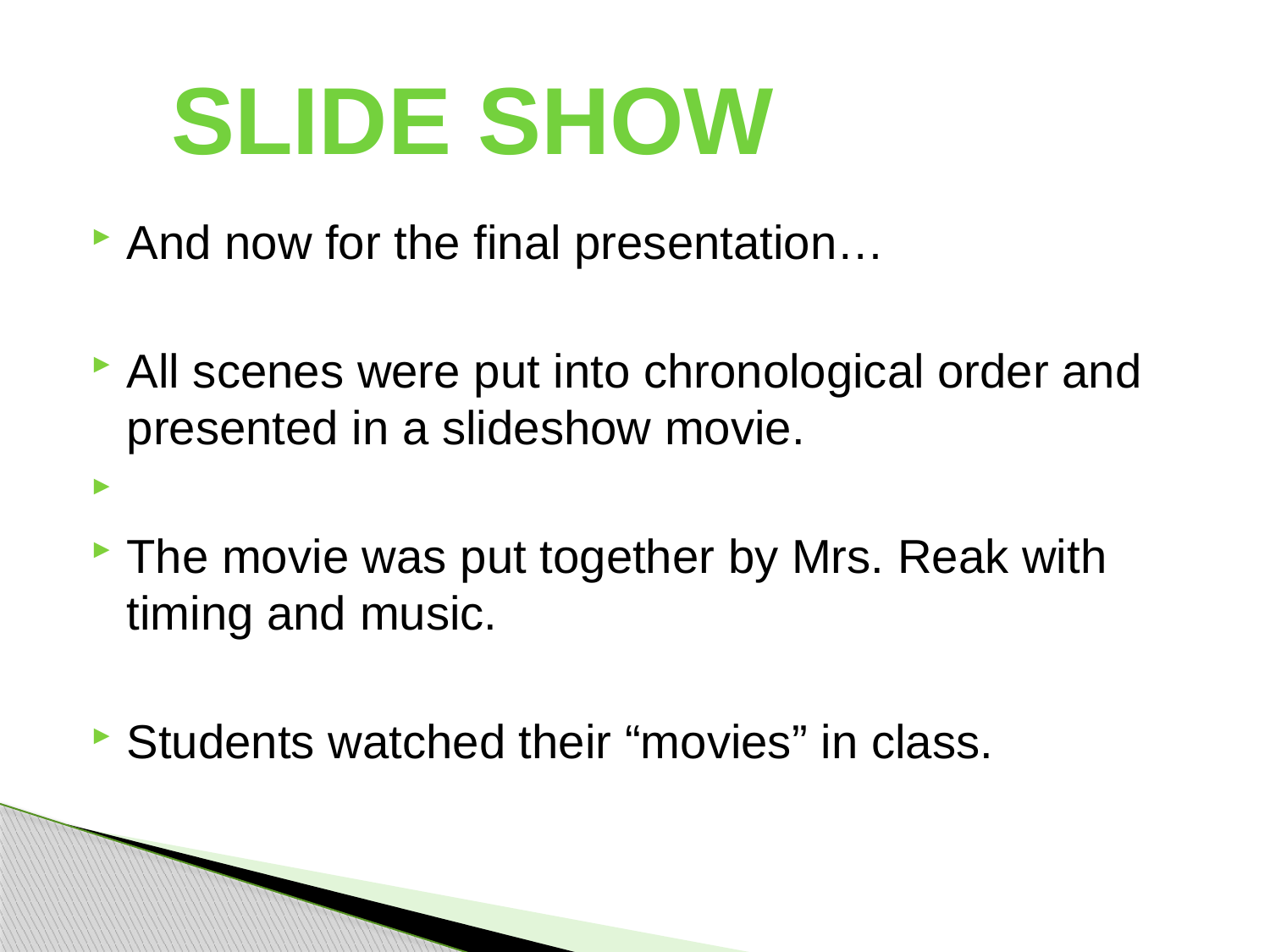

Slide show
And now for the final presentation…

All scenes were put into chronological order and presented in a slideshow movie.

The movie was put together by Mrs. Reak with timing and music.

Students watched their “movies” in class.